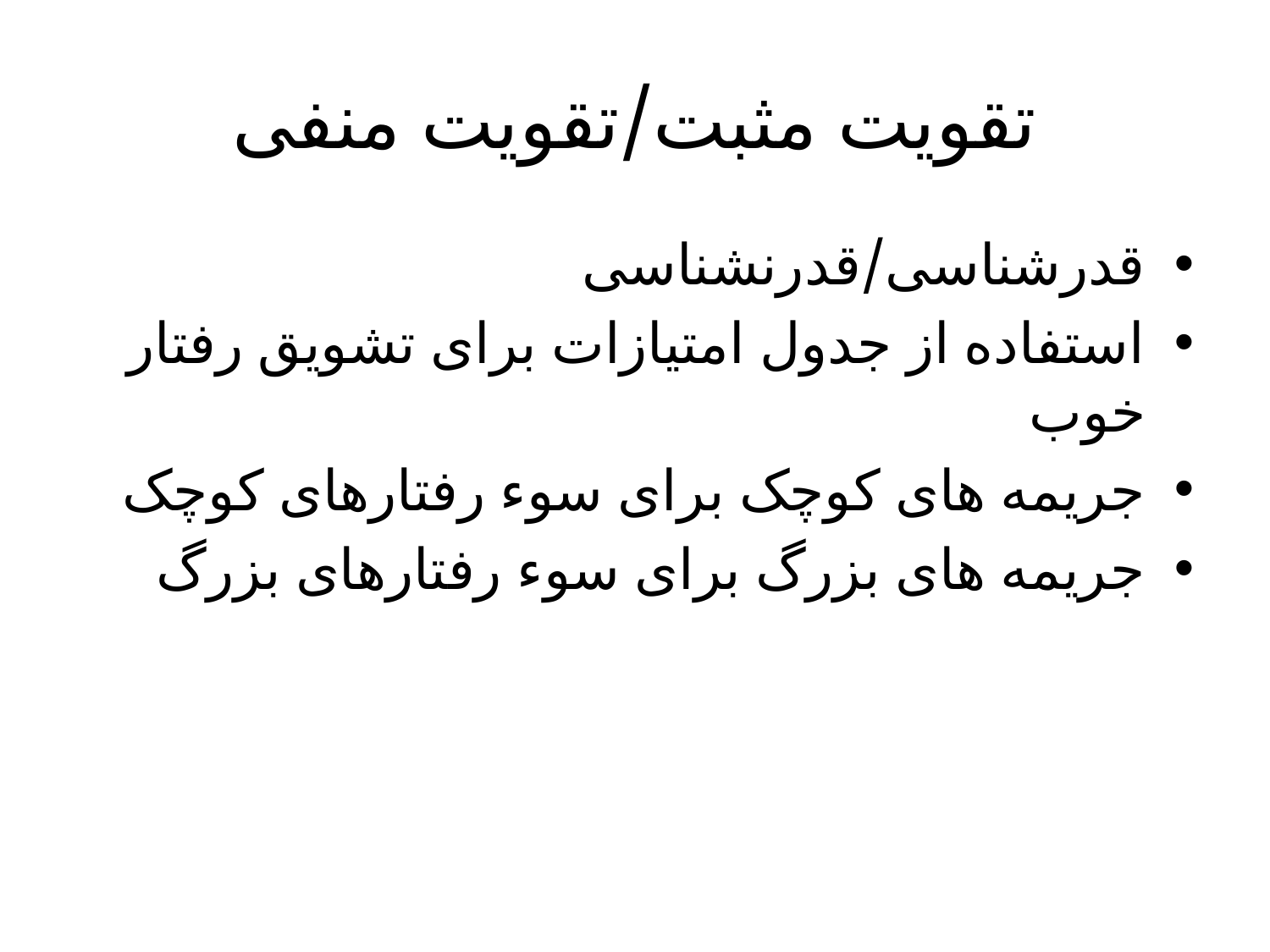

# تقویت مثبت/تقویت منفی
قدرشناسی/قدرنشناسی
استفاده از جدول امتیازات برای تشویق رفتار خوب
جریمه های کوچک برای سوء رفتارهای کوچک
جریمه های بزرگ برای سوء رفتارهای بزرگ